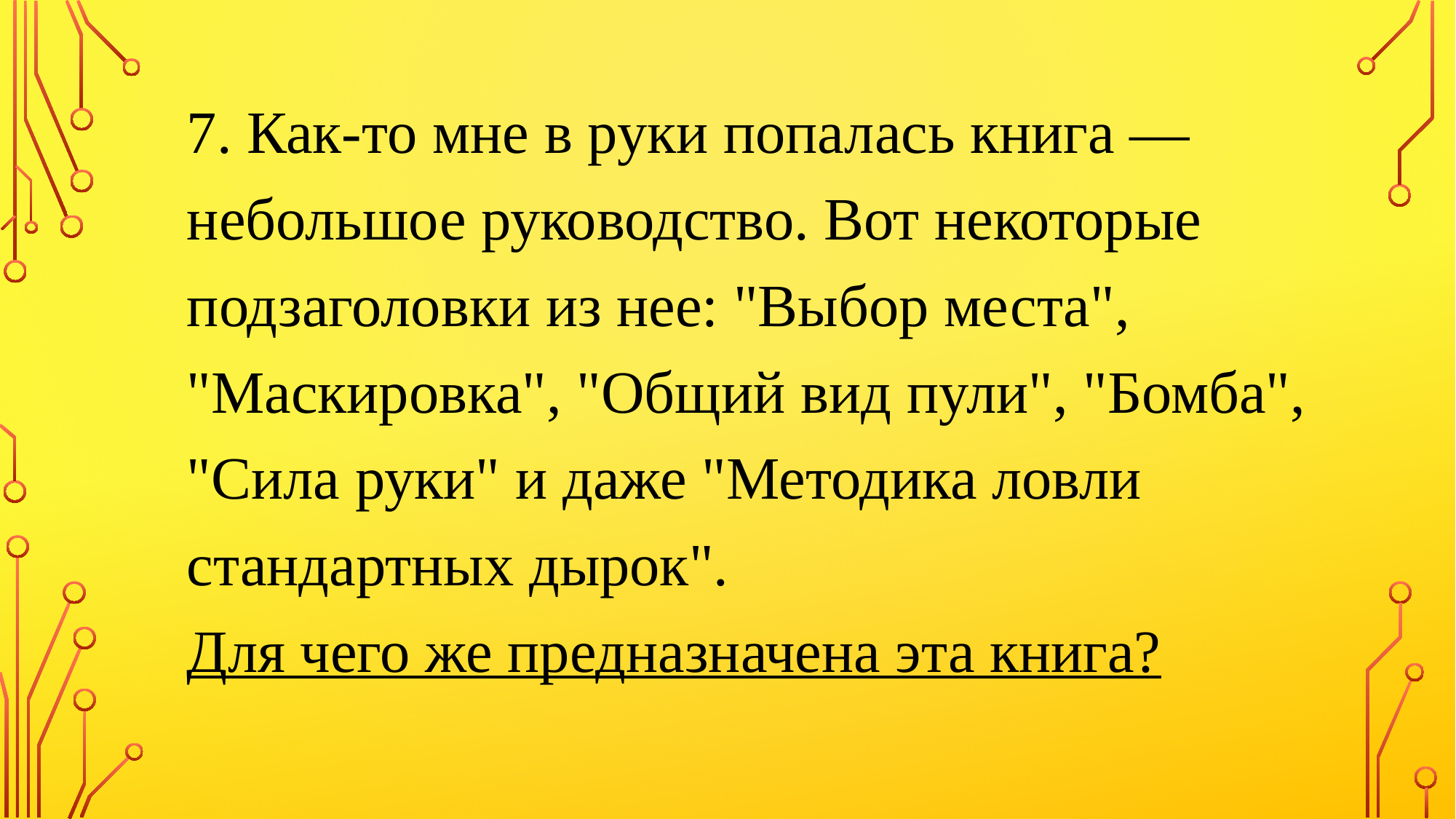

7. Как-то мне в руки попалась книга — небольшое руководство. Вот некоторые подзаголовки из нее: "Выбор места", "Маскировка", "Общий вид пули", "Бомба", "Сила руки" и даже "Методика ловли стандартных дырок".
Для чего же предназначена эта книга?